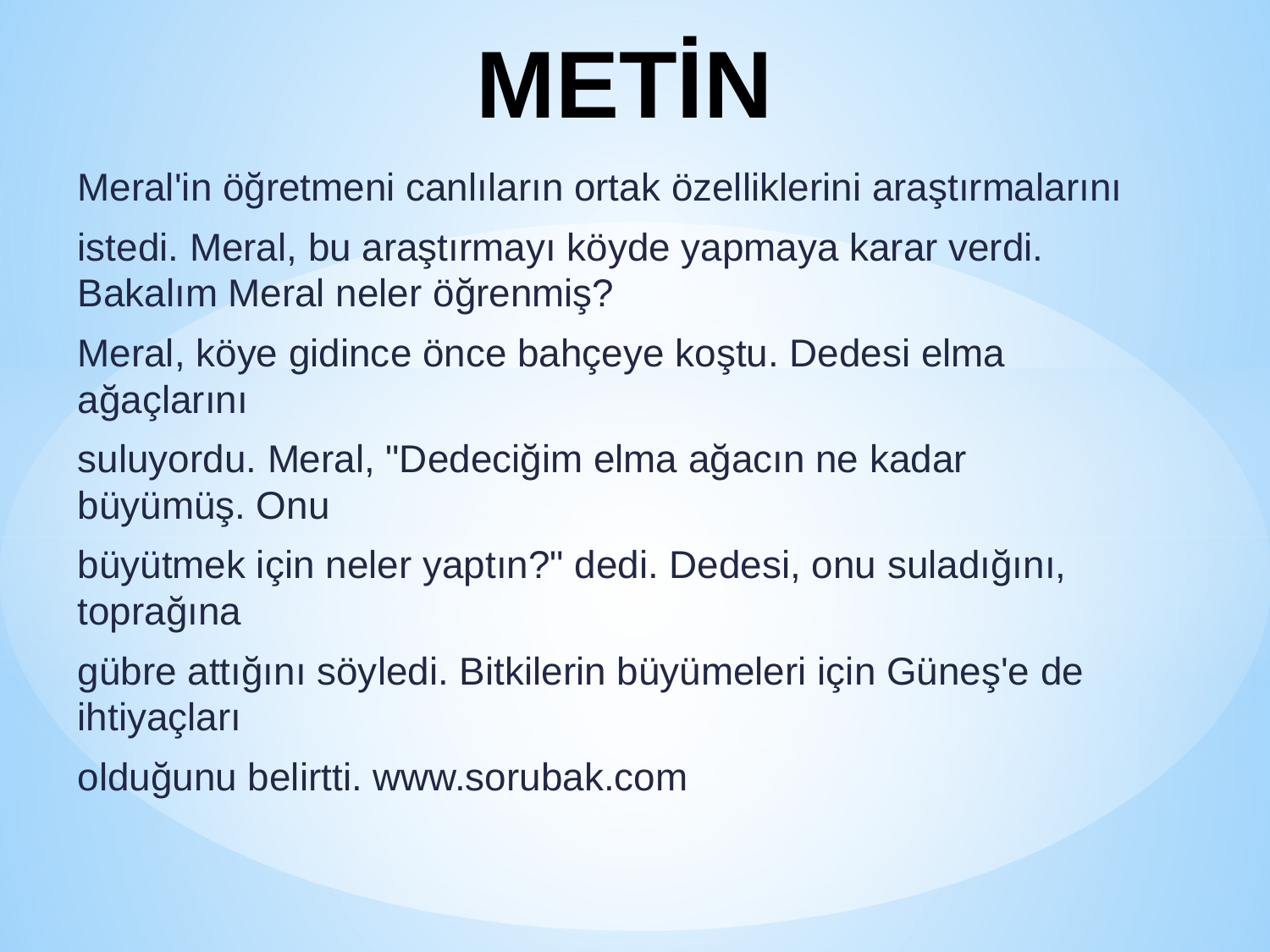

# METİN
Meral'in öğretmeni canlıların ortak özelliklerini araştırmalarını
istedi. Meral, bu araştırmayı köyde yapmaya karar verdi. Bakalım Meral neler öğrenmiş?
Meral, köye gidince önce bahçeye koştu. Dedesi elma ağaçlarını
suluyordu. Meral, "Dedeciğim elma ağacın ne kadar büyümüş. Onu
büyütmek için neler yaptın?" dedi. Dedesi, onu suladığını, toprağına
gübre attığını söyledi. Bitkilerin büyümeleri için Güneş'e de ihtiyaçları
olduğunu belirtti. www.sorubak.com